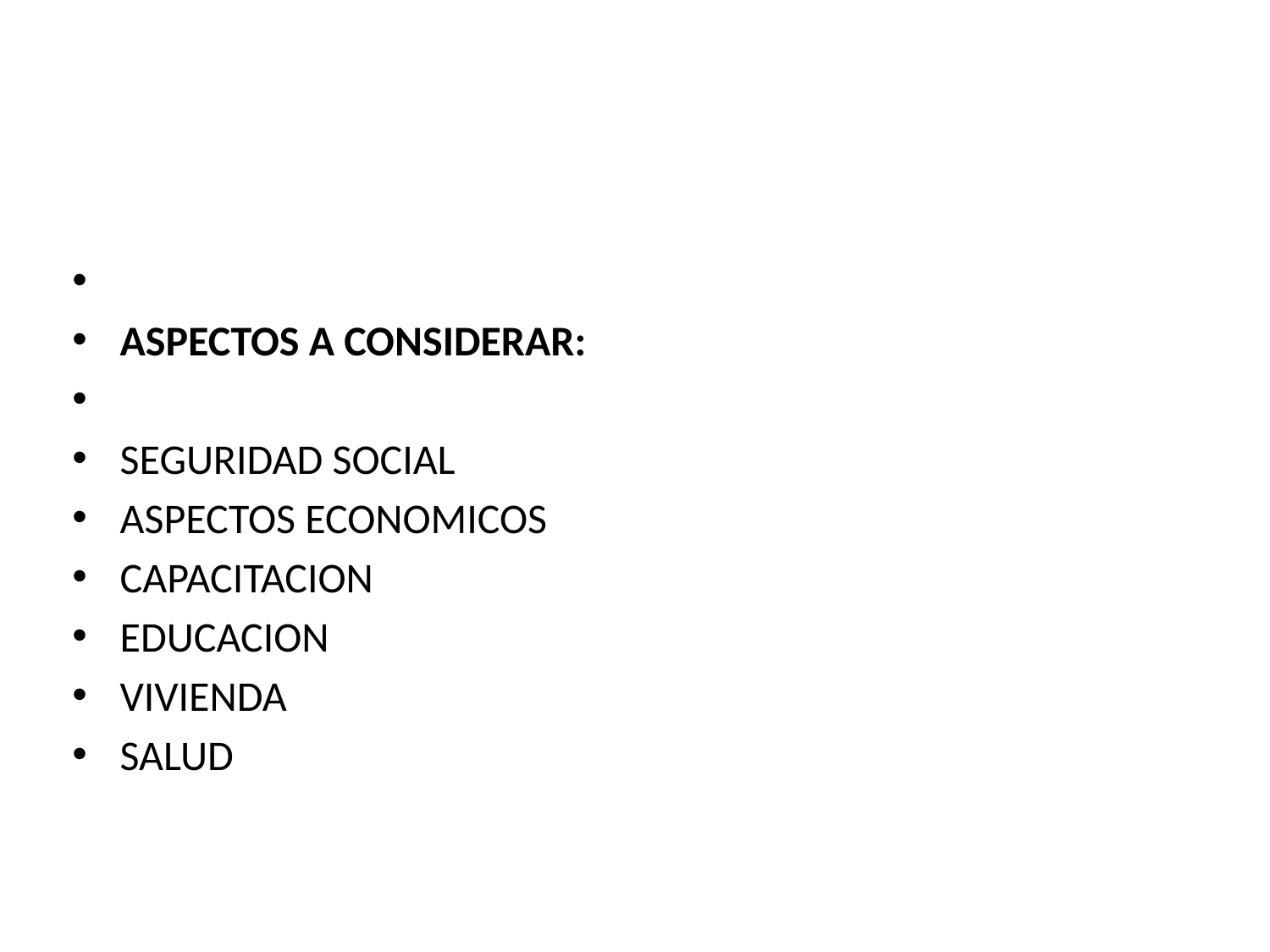

#

ASPECTOS A CONSIDERAR:

SEGURIDAD SOCIAL
ASPECTOS ECONOMICOS
CAPACITACION
EDUCACION
VIVIENDA
SALUD